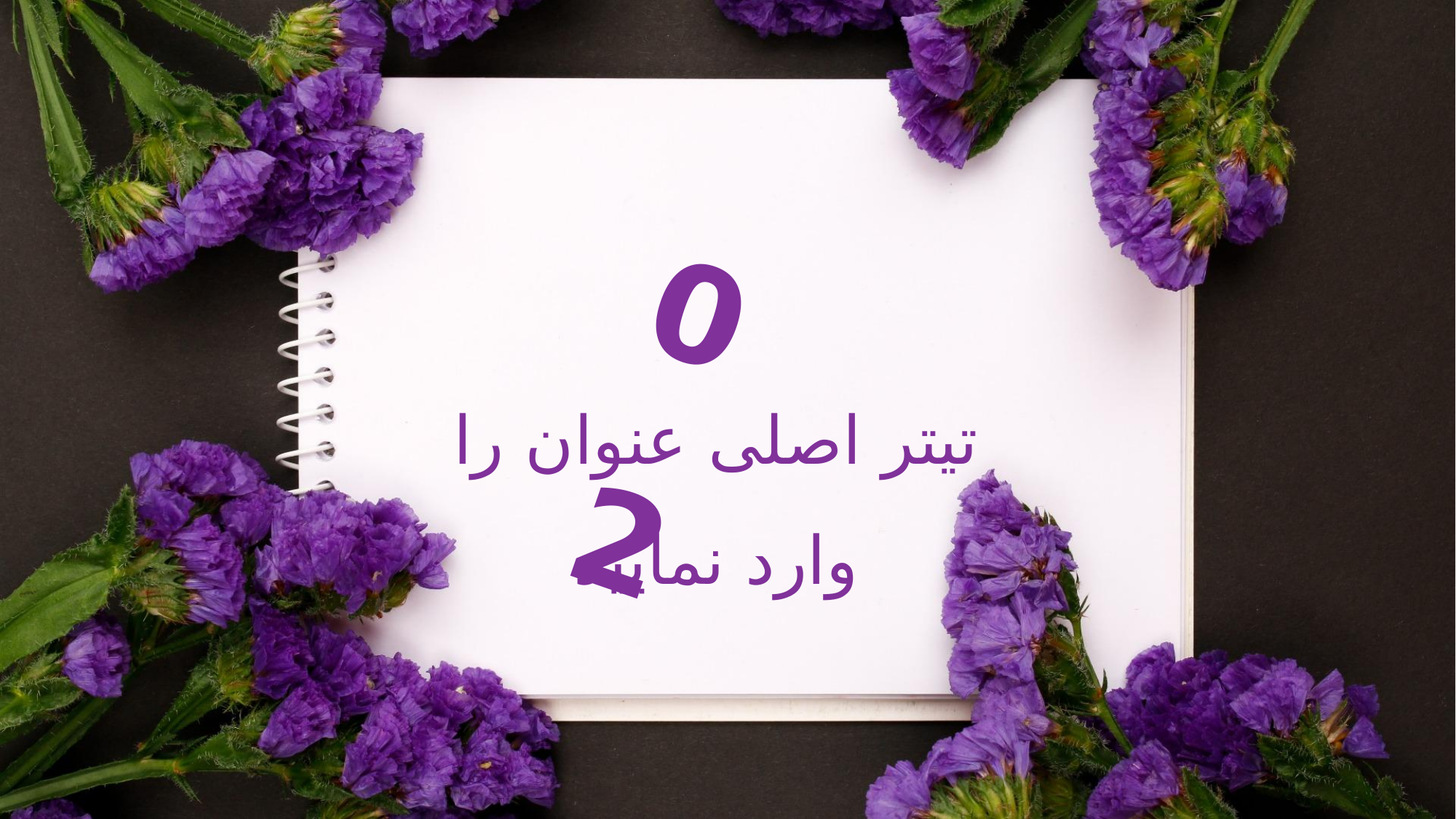

02
تیتر اصلی عنوان را وارد نمایید